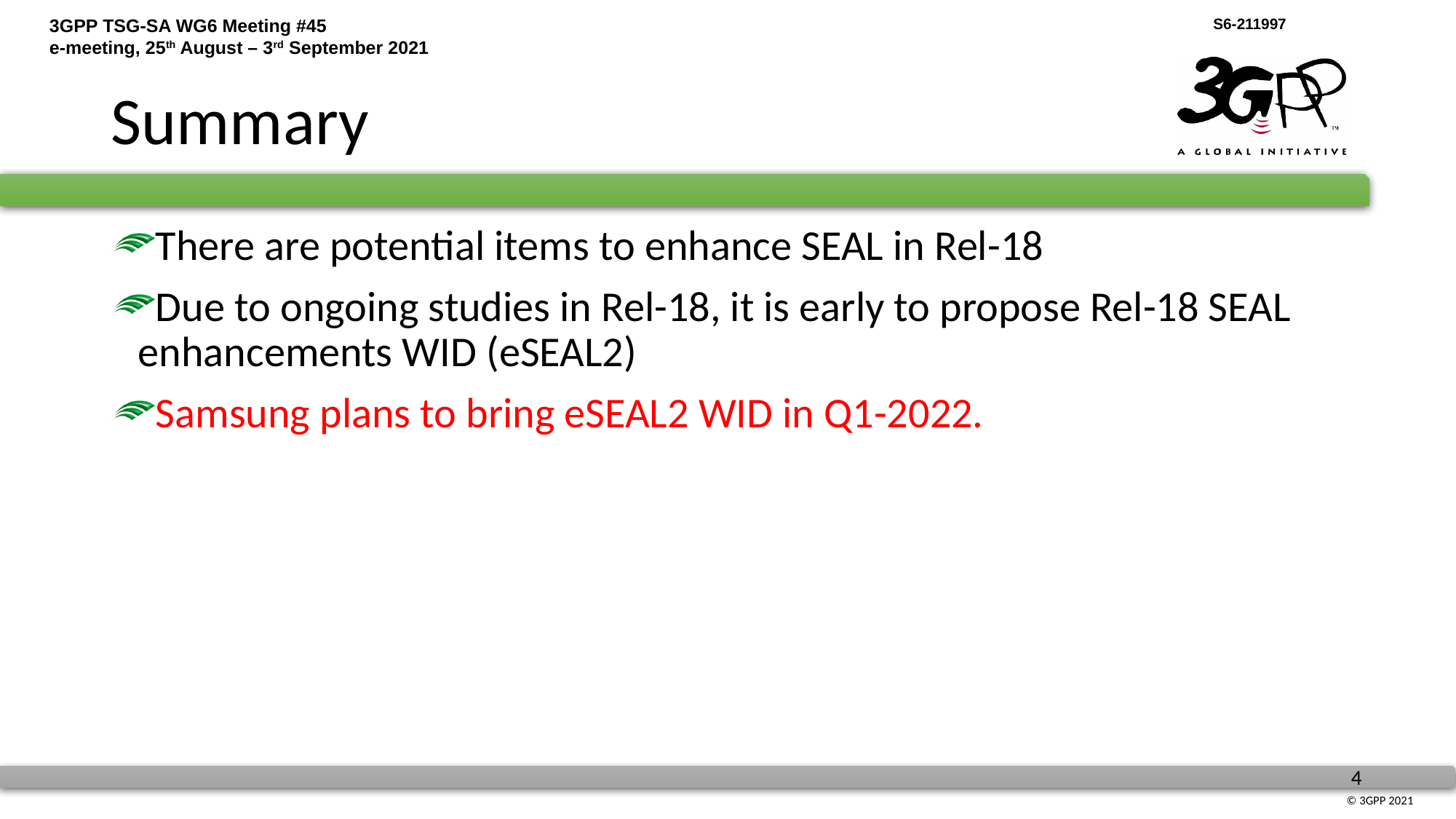

# Summary
There are potential items to enhance SEAL in Rel-18
Due to ongoing studies in Rel-18, it is early to propose Rel-18 SEAL enhancements WID (eSEAL2)
Samsung plans to bring eSEAL2 WID in Q1-2022.